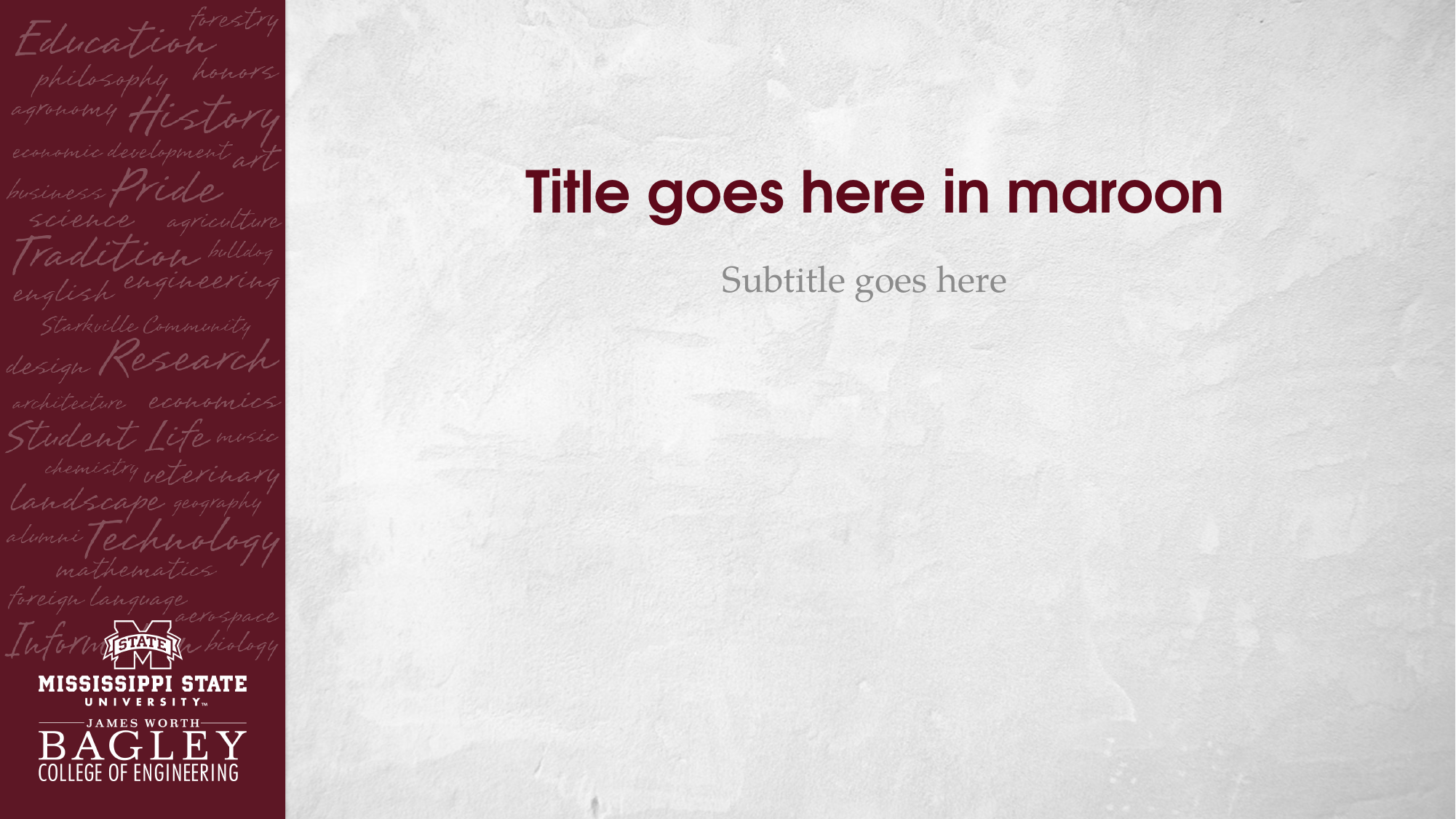

# Title goes here in maroon
Subtitle goes here